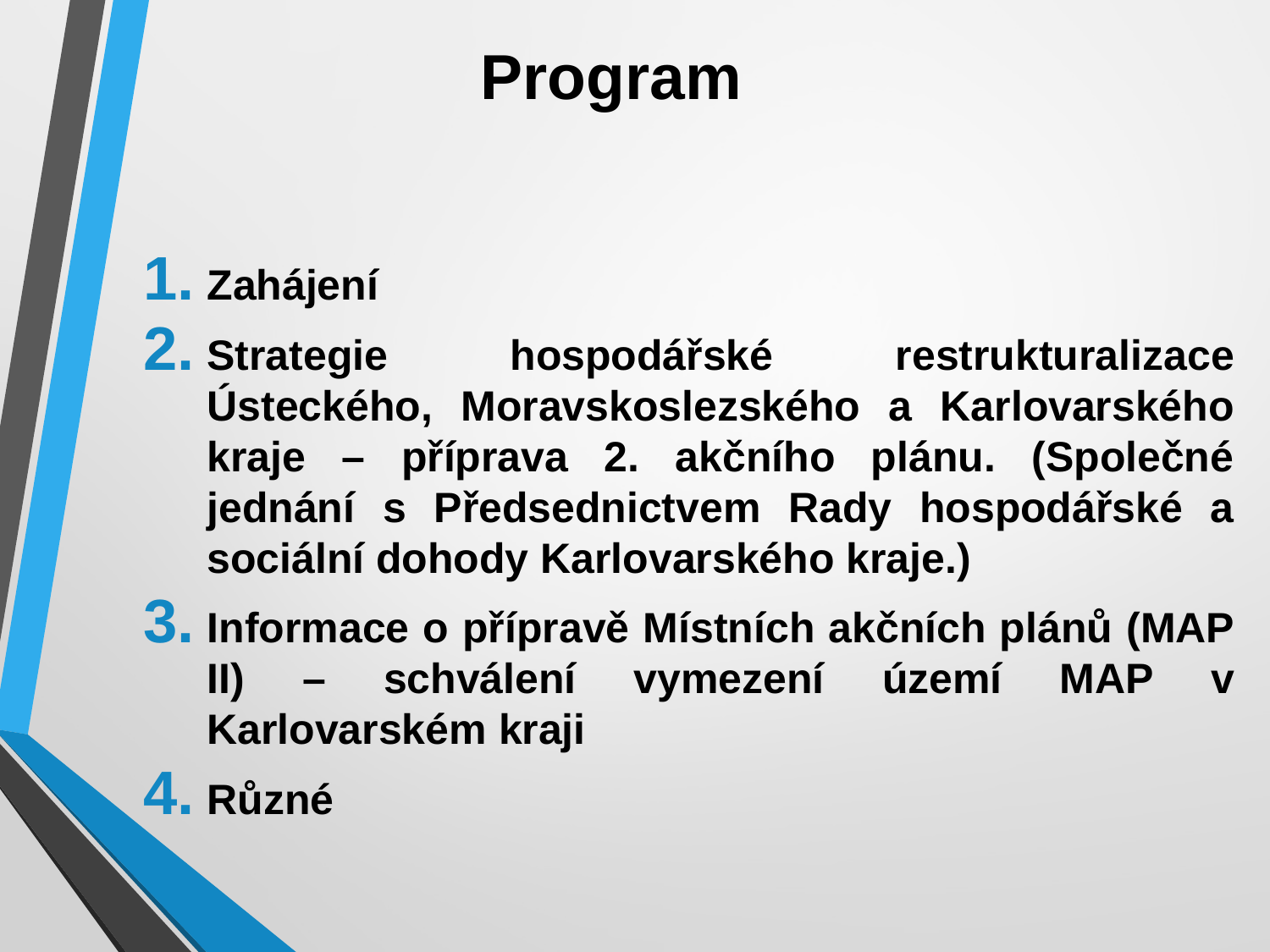

# Program

Zahájení
Strategie hospodářské restrukturalizace Ústeckého, Moravskoslezského a Karlovarského kraje – příprava 2. akčního plánu. (Společné jednání s Předsednictvem Rady hospodářské a sociální dohody Karlovarského kraje.)
Informace o přípravě Místních akčních plánů (MAP II) – schválení vymezení území MAP v Karlovarském kraji
Různé